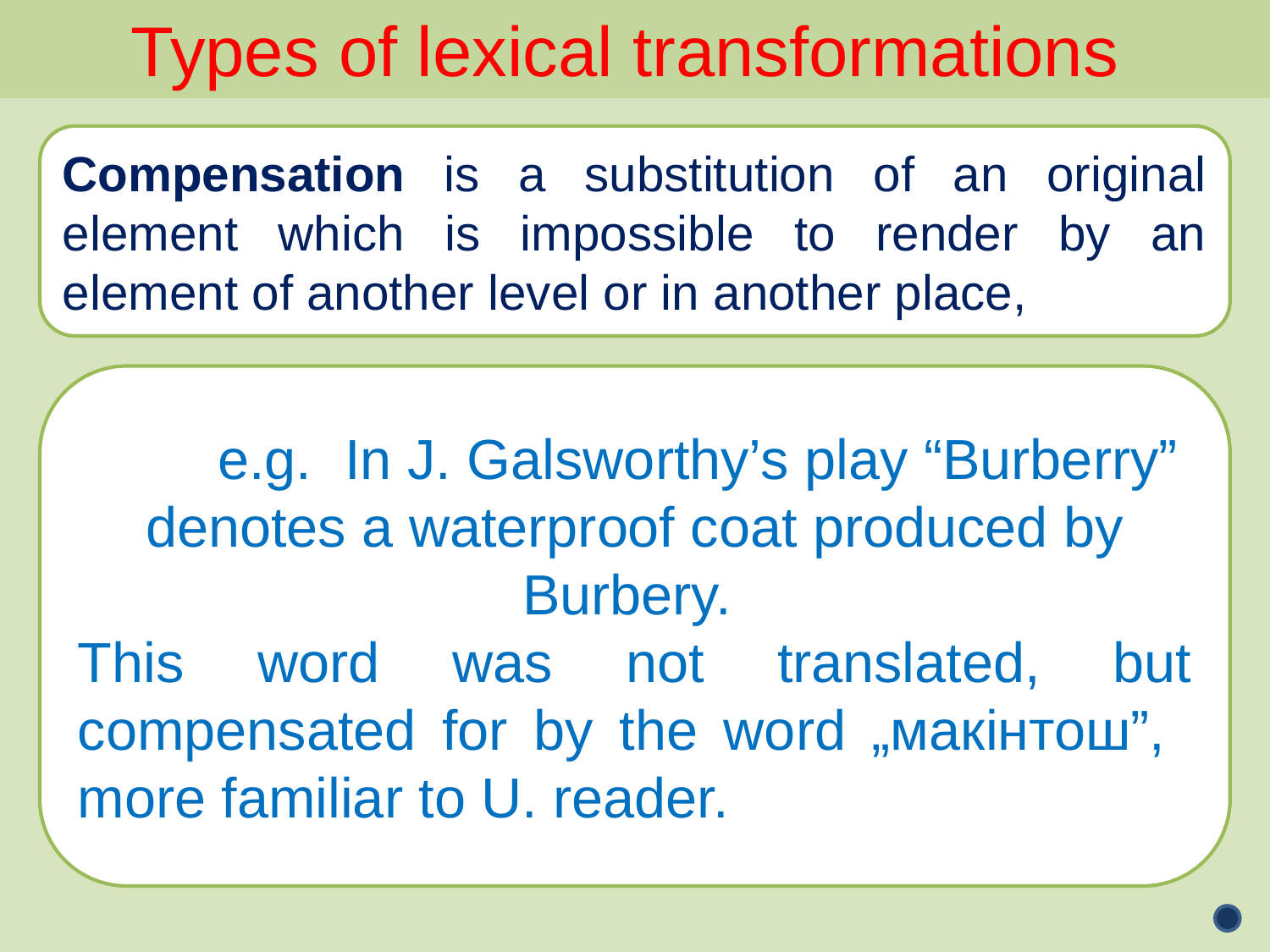

Types of lexical transformations
Compensation is a substitution of an original element which is impossible to render by an element of another level or in another place,
	e.g. 	In J. Galsworthy’s play “Burberry” denotes a waterproof coat produced by Burbery.
This word was not translated, but compensated for by the word „макінтош”,  more familiar to U. reader.